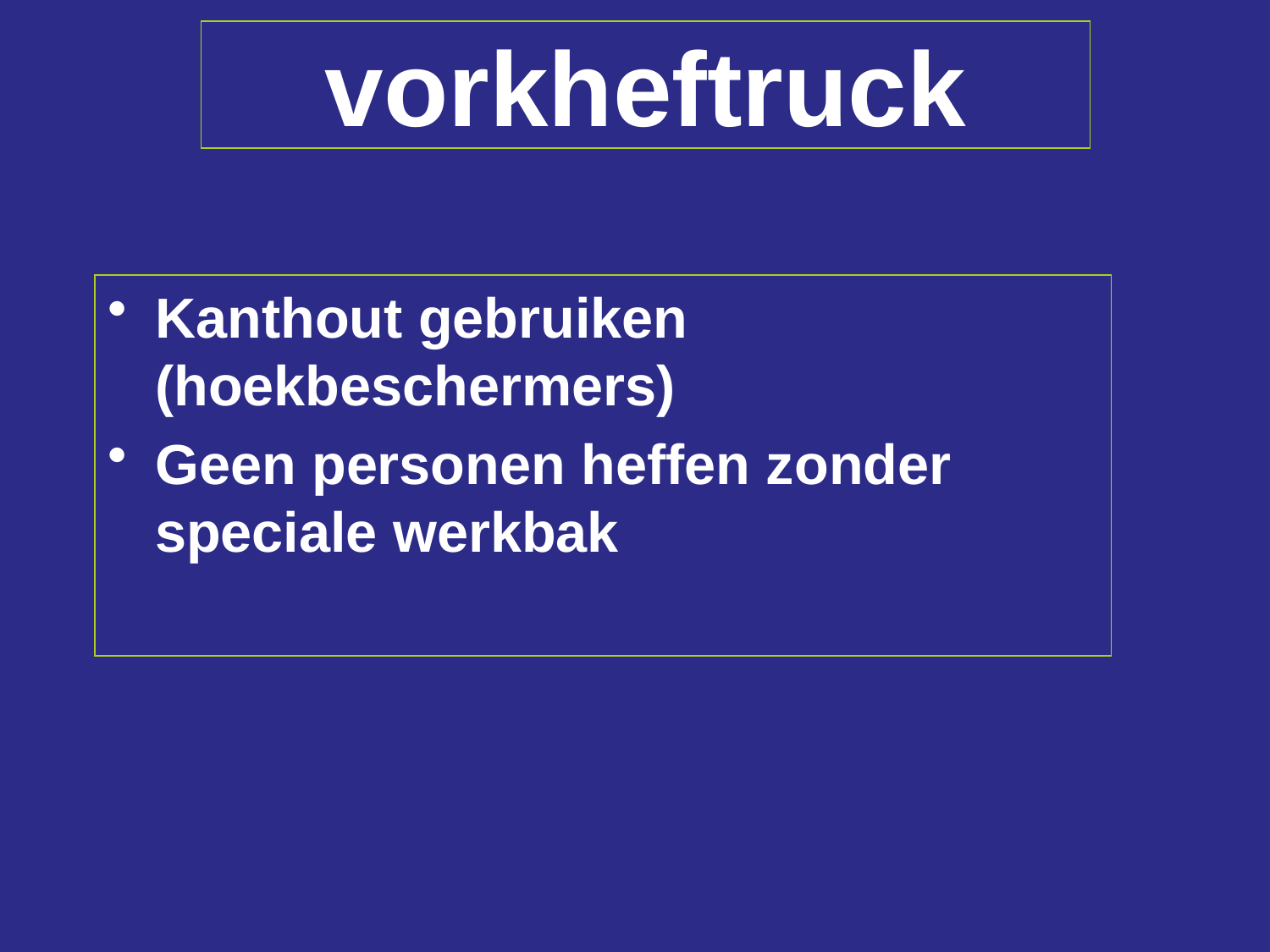

# vorkheftruck
Kanthout gebruiken (hoekbeschermers)
Geen personen heffen zonder speciale werkbak